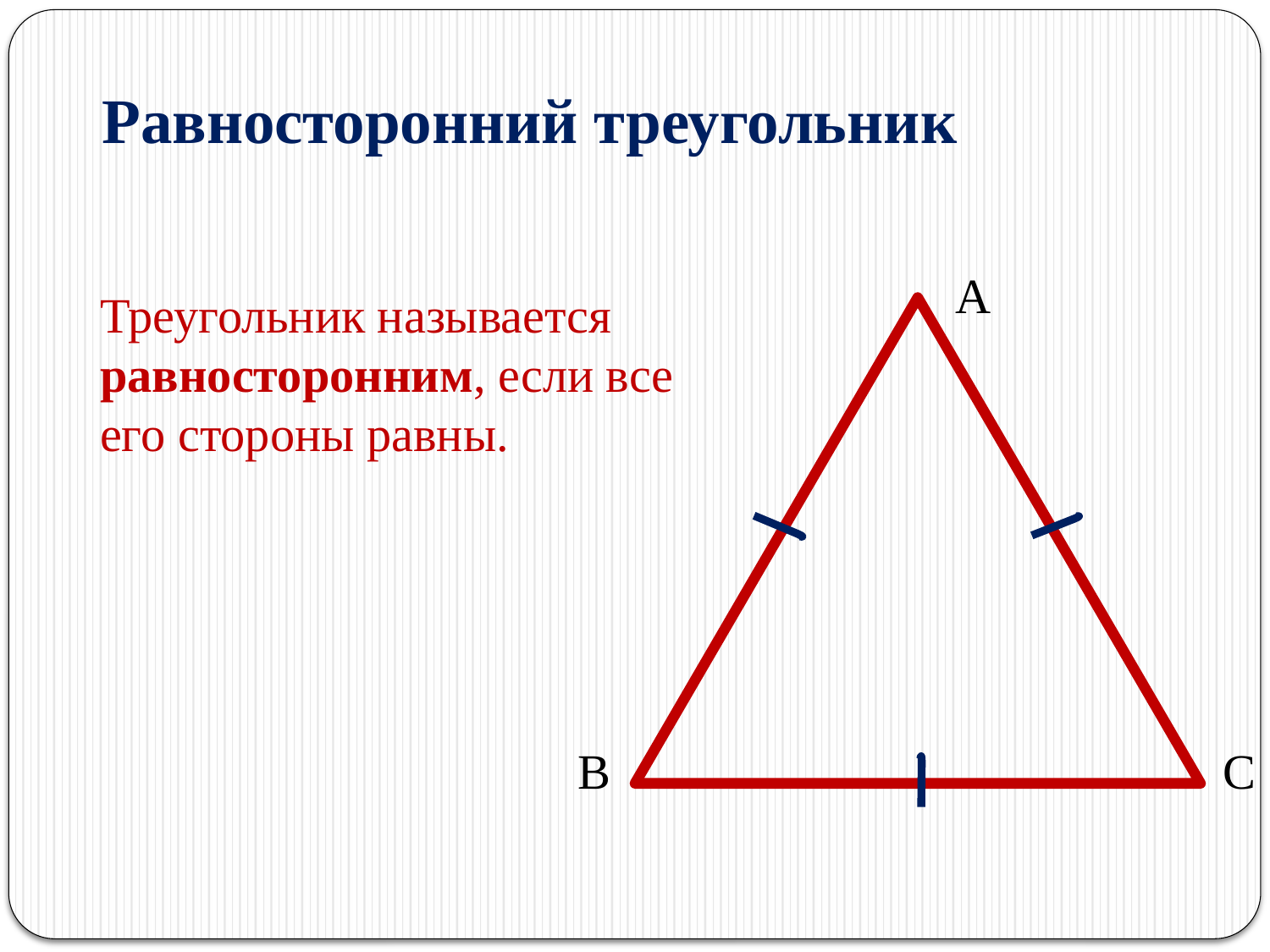

# Равносторонний треугольник
А
	Треугольник называется равносторонним, если все его стороны равны.

В
С